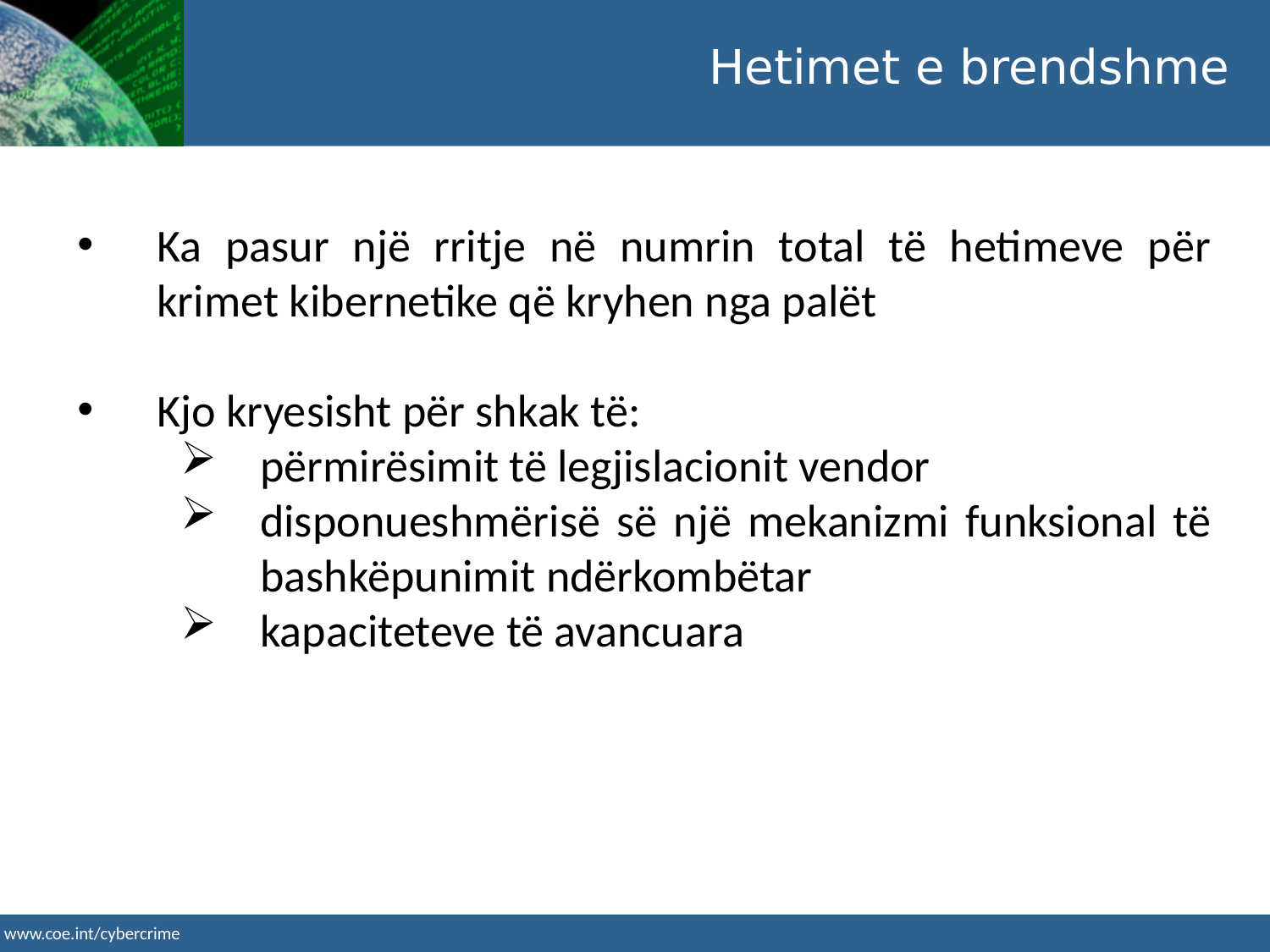

Hetimet e brendshme
Ka pasur një rritje në numrin total të hetimeve për krimet kibernetike që kryhen nga palët

Kjo kryesisht për shkak të:
përmirësimit të legjislacionit vendor
disponueshmërisë së një mekanizmi funksional të bashkëpunimit ndërkombëtar
kapaciteteve të avancuara